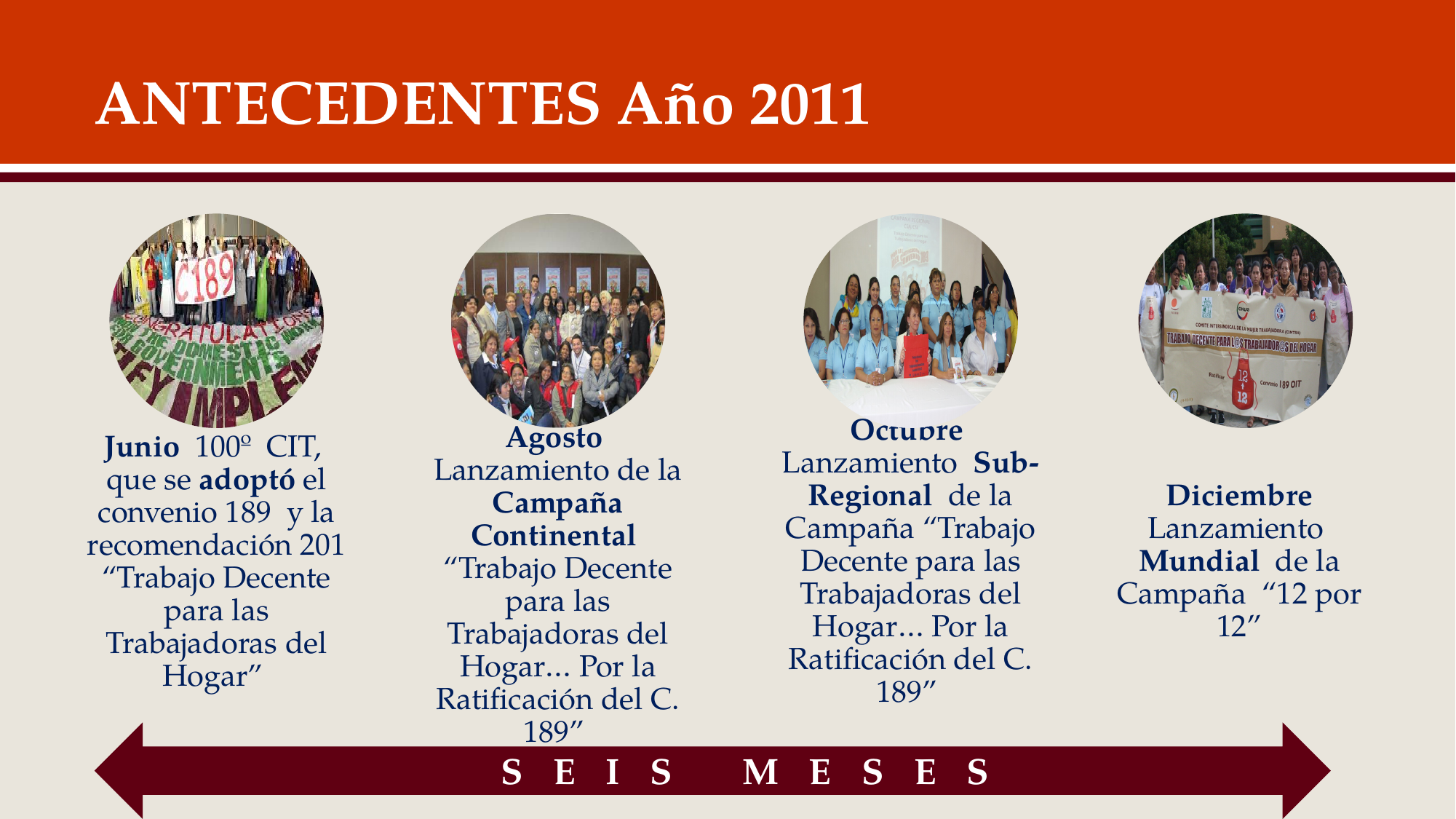

# ANTECEDENTES Año 2011
Junio  100º  CIT,  que se adoptó el convenio 189  y la recomendación 201 “Trabajo Decente para las Trabajadoras del Hogar”

Agosto  Lanzamiento de la Campaña Continental  “Trabajo Decente para las Trabajadoras del Hogar… Por la Ratificación del C. 189”
Octubre  Lanzamiento  Sub-Regional  de la Campaña “Trabajo Decente para las Trabajadoras del Hogar… Por la Ratificación del C. 189”
Diciembre Lanzamiento  Mundial  de la Campaña  “12 por 12”
SEIS MESES